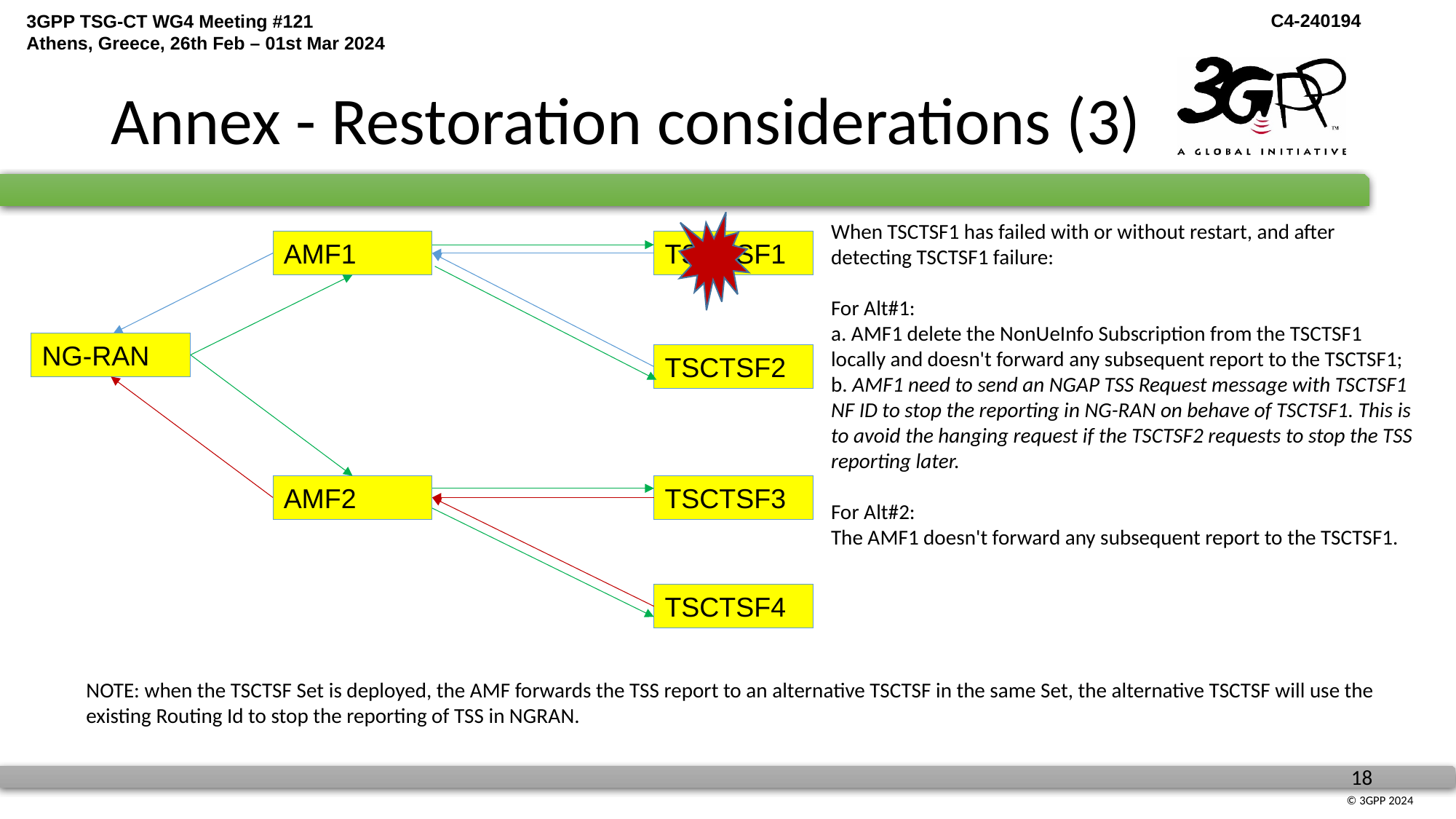

# Annex - Restoration considerations (3)

When TSCTSF1 has failed with or without restart, and after detecting TSCTSF1 failure:

For Alt#1:
a. AMF1 delete the NonUeInfo Subscription from the TSCTSF1 locally and doesn't forward any subsequent report to the TSCTSF1;
b. AMF1 need to send an NGAP TSS Request message with TSCTSF1 NF ID to stop the reporting in NG-RAN on behave of TSCTSF1. This is to avoid the hanging request if the TSCTSF2 requests to stop the TSS reporting later.

For Alt#2:
The AMF1 doesn't forward any subsequent report to the TSCTSF1.

AMF1
TSCTSF1
NG-RAN
TSCTSF2
AMF2
TSCTSF3
TSCTSF4
NOTE: when the TSCTSF Set is deployed, the AMF forwards the TSS report to an alternative TSCTSF in the same Set, the alternative TSCTSF will use the existing Routing Id to stop the reporting of TSS in NGRAN.